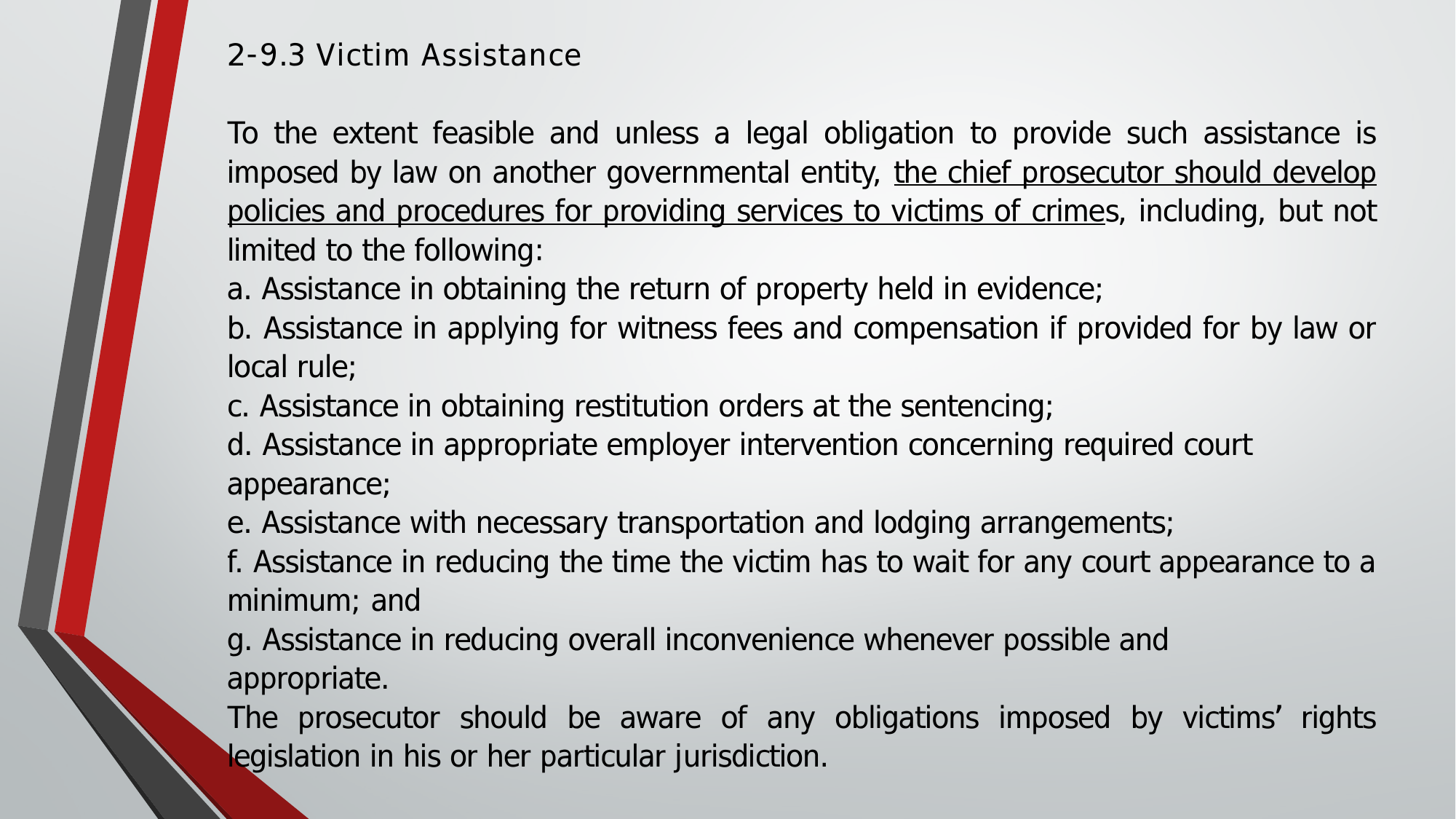

2-9.3 Victim Assistance

To the extent feasible and unless a legal obligation to provide such assistance is imposed by law on another governmental entity, the chief prosecutor should develop policies and procedures for providing services to victims of crimes, including, but not limited to the following:
a. Assistance in obtaining the return of property held in evidence;
b. Assistance in applying for witness fees and compensation if provided for by law or local rule;
c. Assistance in obtaining restitution orders at the sentencing;
d. Assistance in appropriate employer intervention concerning required court
appearance;
e. Assistance with necessary transportation and lodging arrangements;
f. Assistance in reducing the time the victim has to wait for any court appearance to a minimum; and
g. Assistance in reducing overall inconvenience whenever possible and
appropriate.
The prosecutor should be aware of any obligations imposed by victims’ rights legislation in his or her particular jurisdiction.